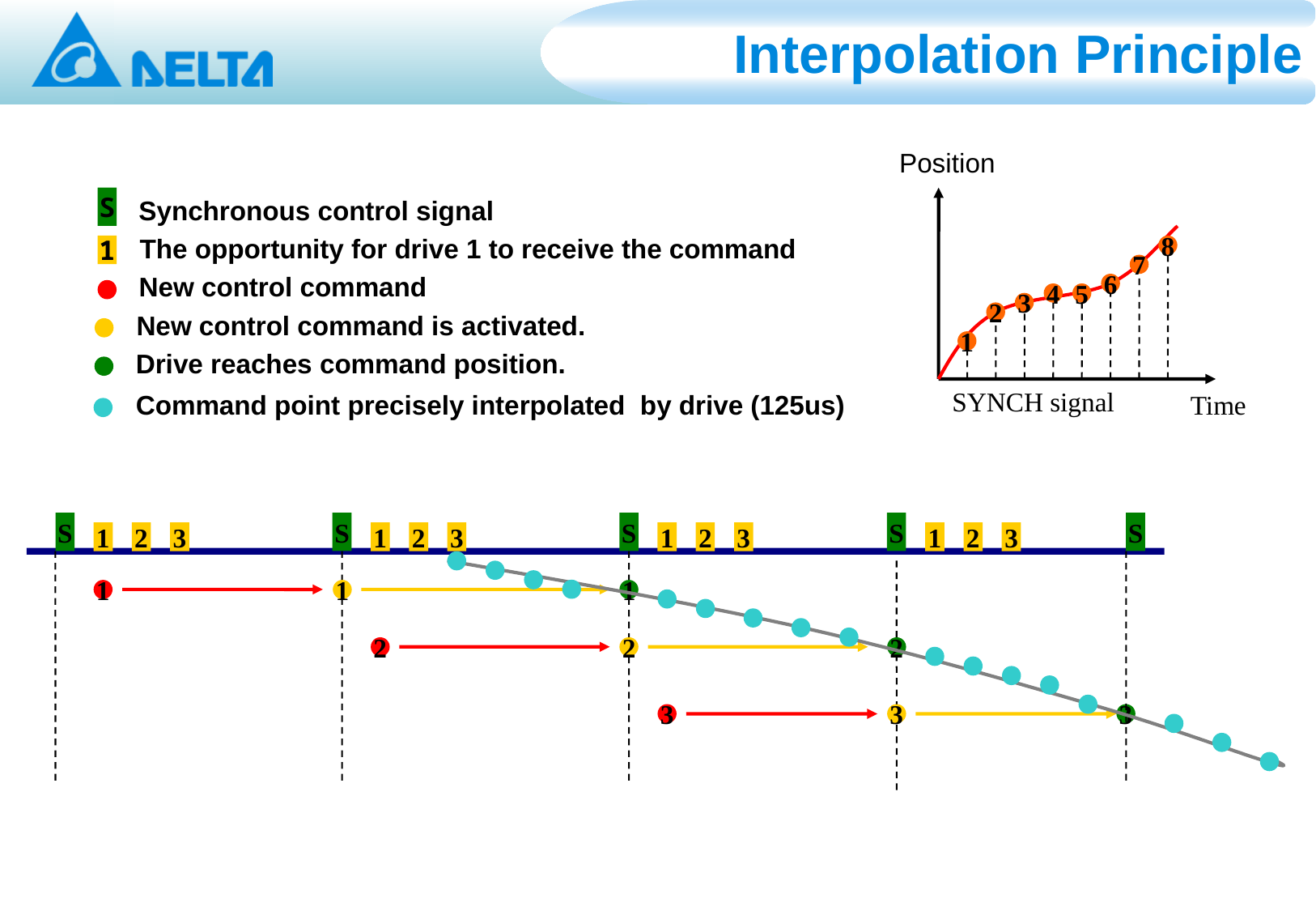

Interpolation Principle
Position

8

7

6
4
5

3

2

1

SYNCH signal
Time
S
Synchronous control signal
The opportunity for drive 1 to receive the command
1
New control command

New control command is activated.

Drive reaches command position.

Command point precisely interpolated  by drive (125us)

S
S
S
S
S
1
2
3
1
2
3
1
2
3
1
2
3

1
1
1

2
2
2

3
3
3